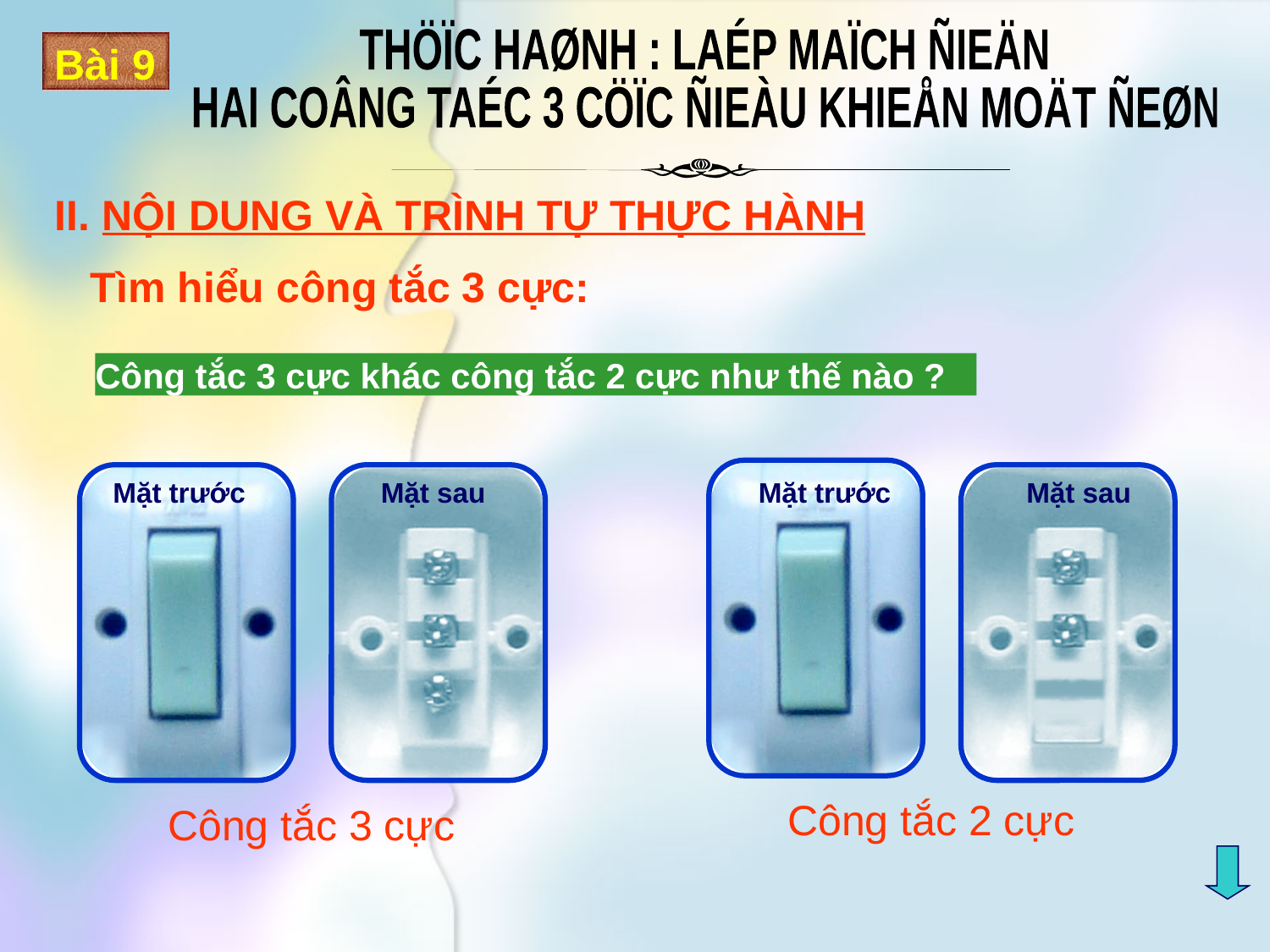

II. NỘI DUNG VÀ TRÌNH TỰ THỰC HÀNH
   Tìm hiểu công tắc 3 cực:
Công tắc 3 cực khác công tắc 2 cực như thế nào ?

Công tắc 2 cực

Công tắc 3 cực
Mặt trước
Mặt sau
Mặt trước
Mặt sau